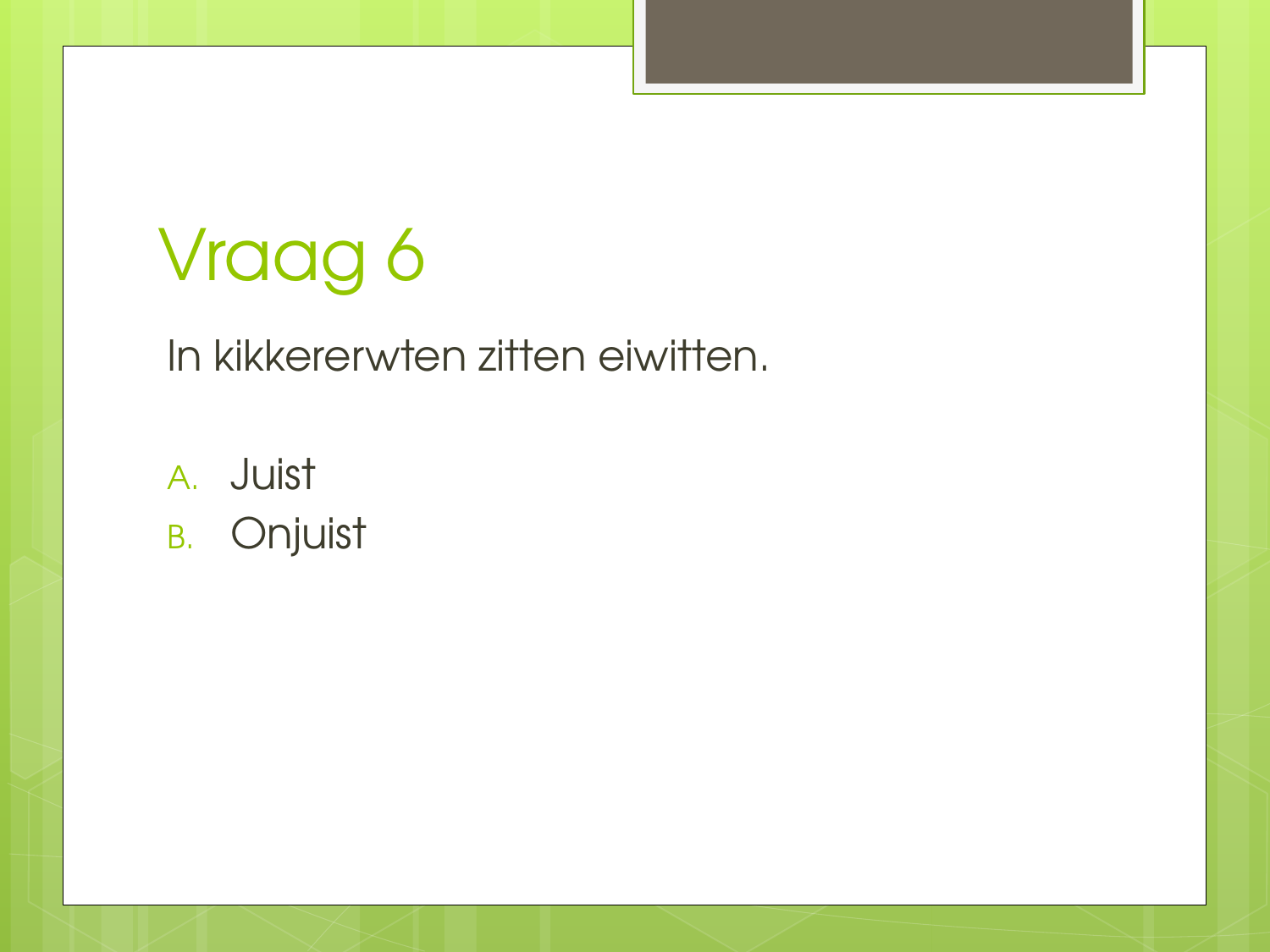

# Vraag 6
In kikkererwten zitten eiwitten.

Juist
Onjuist